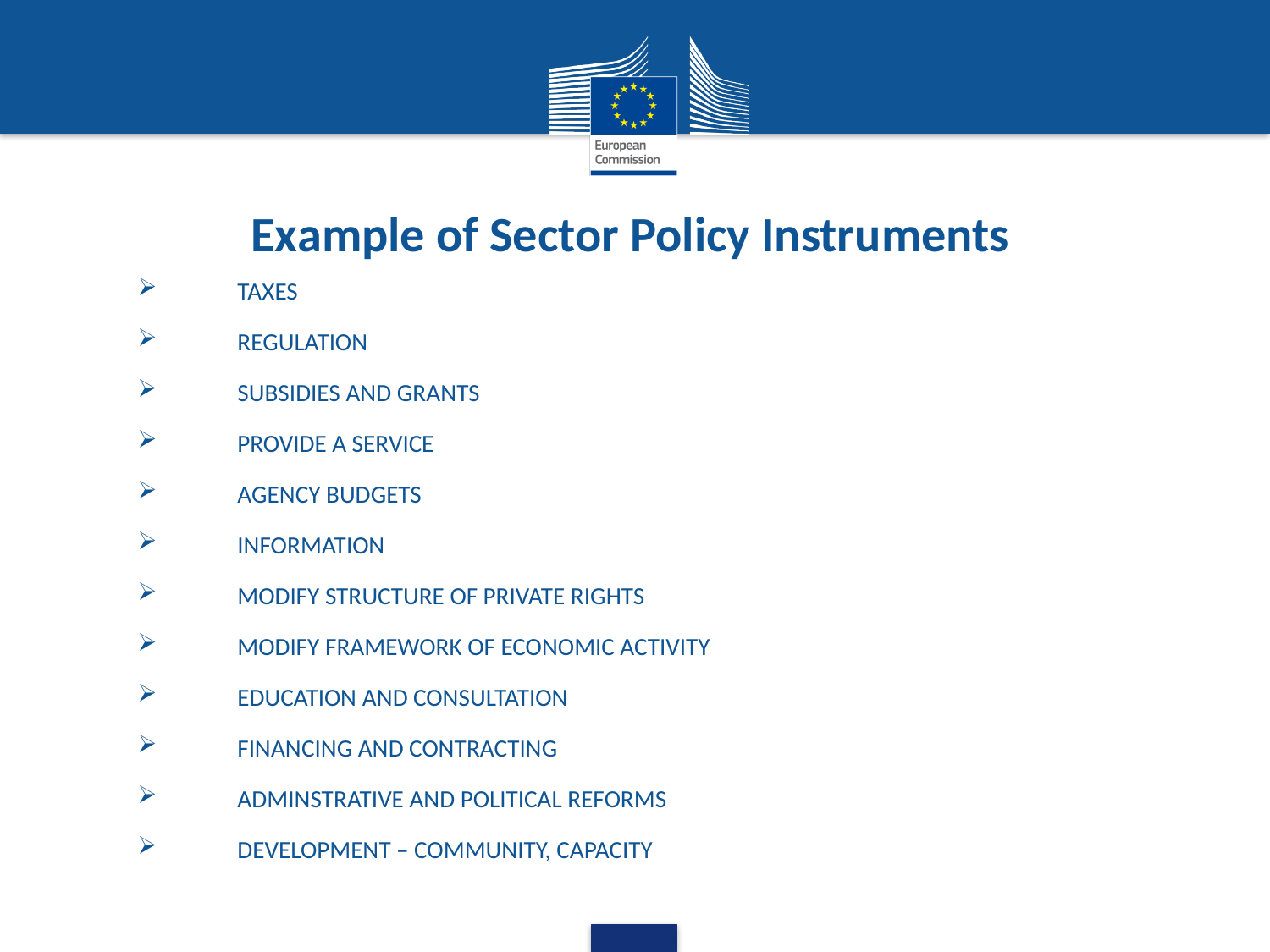

Example of Sector Policy Instruments
TAXES
REGULATION
SUBSIDIES AND GRANTS
PROVIDE A SERVICE
AGENCY BUDGETS
INFORMATION
MODIFY STRUCTURE OF PRIVATE RIGHTS
MODIFY FRAMEWORK OF ECONOMIC ACTIVITY
EDUCATION AND CONSULTATION
FINANCING AND CONTRACTING
ADMINSTRATIVE AND POLITICAL REFORMS
DEVELOPMENT – COMMUNITY, CAPACITY